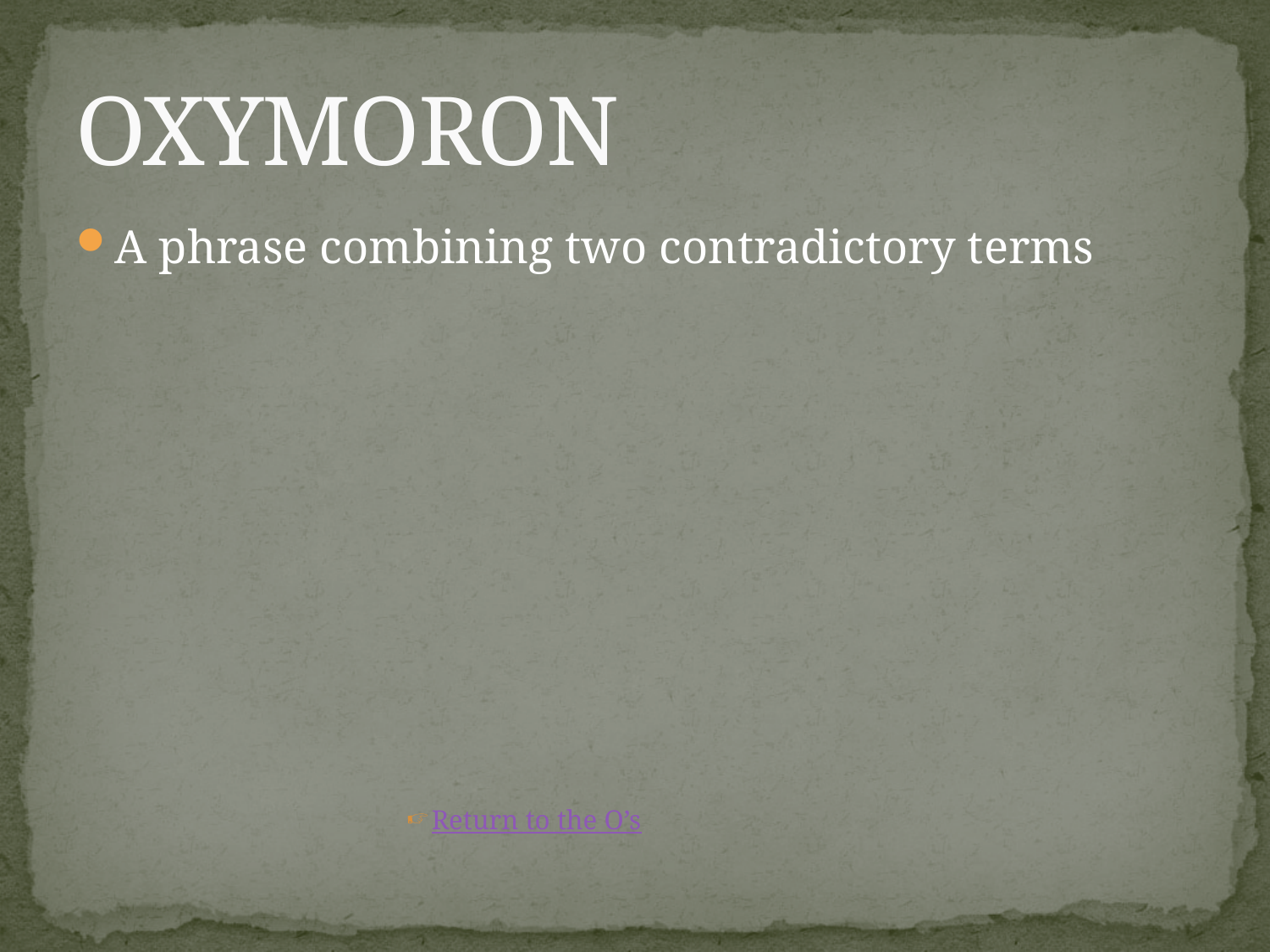

# OXYMORON
A phrase combining two contradictory terms

Return to the O’s